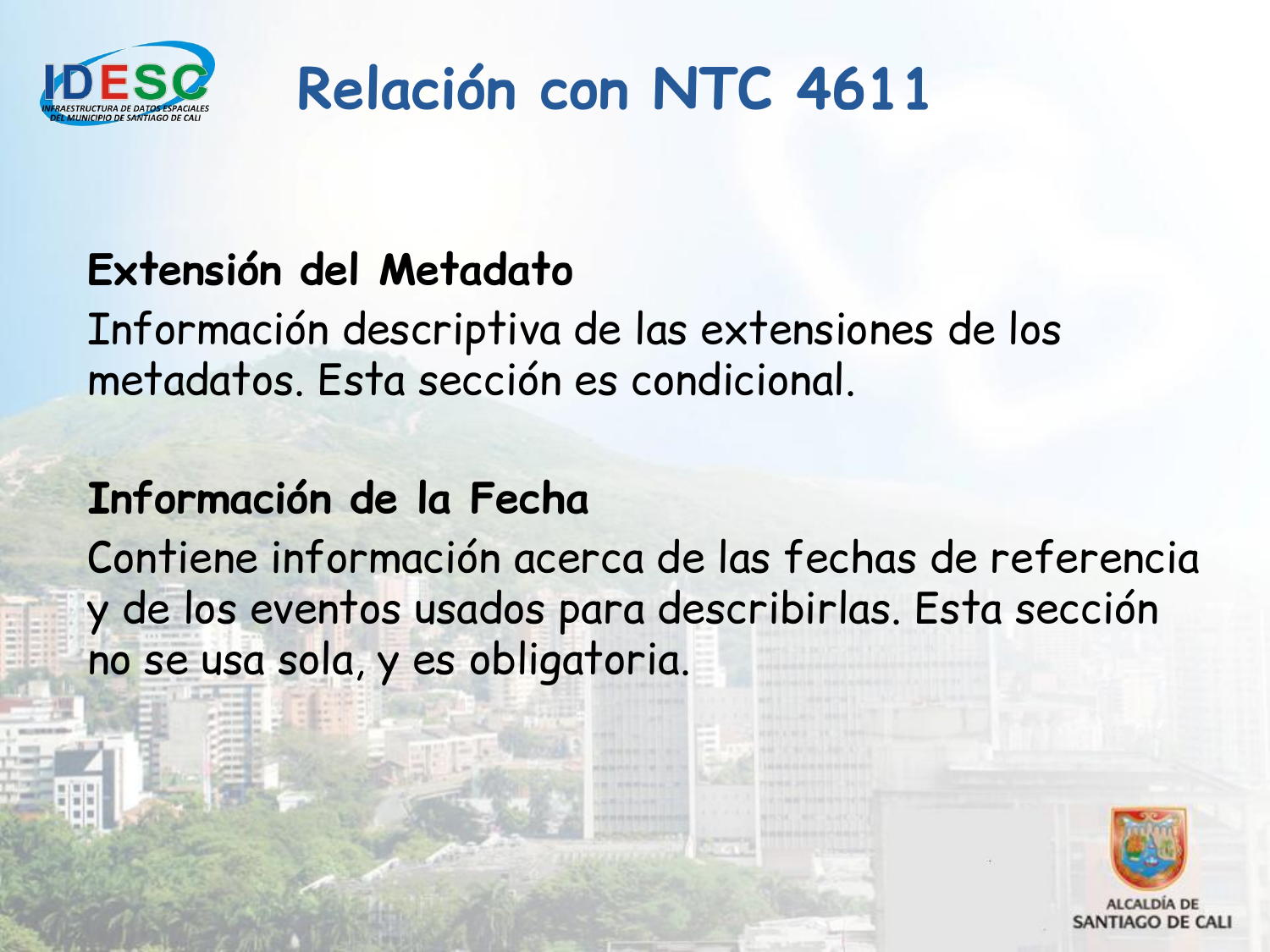

Relación con NTC 4611
Extensión del Metadato
Información descriptiva de las extensiones de los metadatos. Esta sección es condicional.

Información de la Fecha
Contiene información acerca de las fechas de referencia y de los eventos usados para describirlas. Esta sección no se usa sola, y es obligatoria.